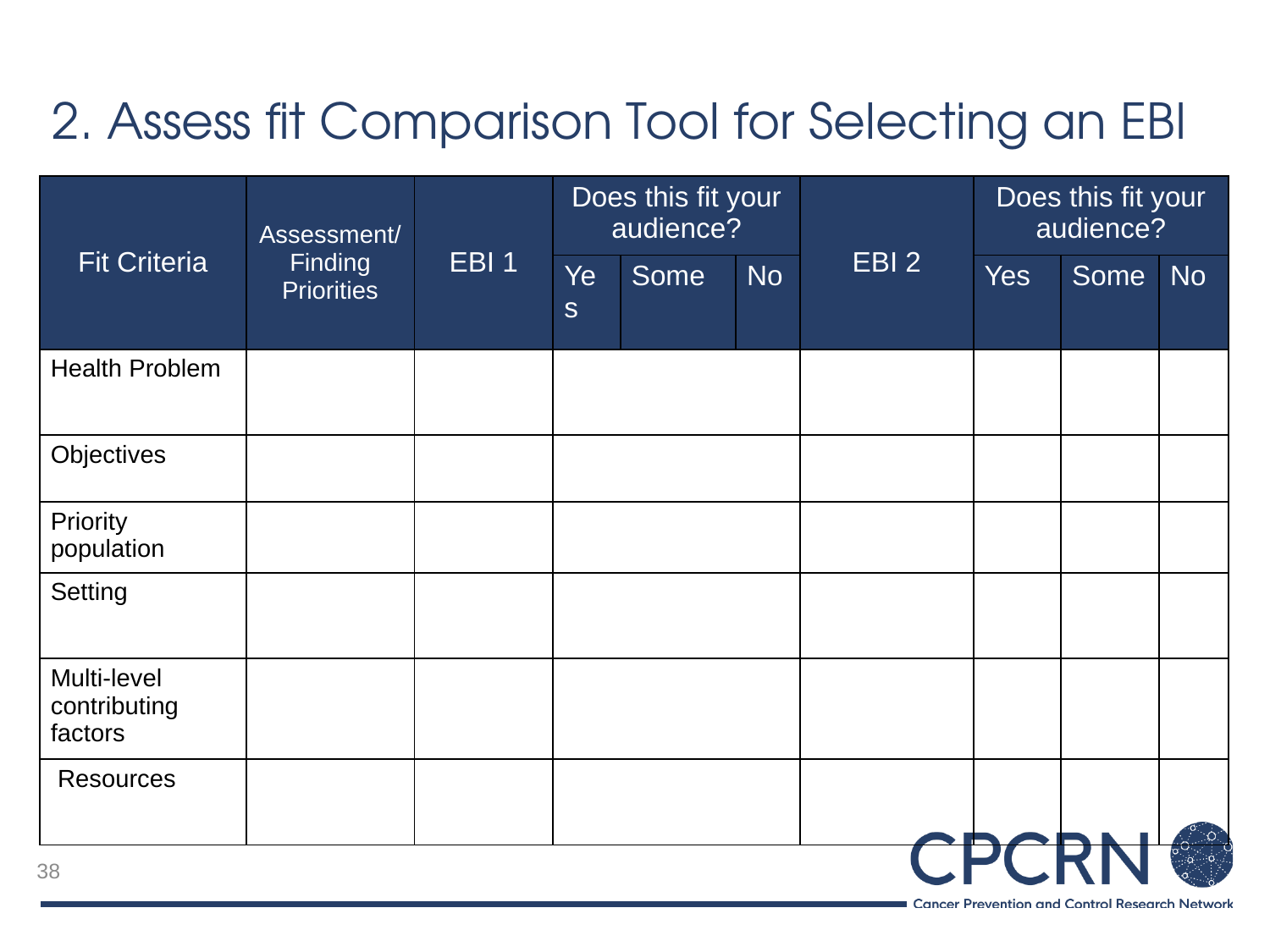

2. Assess fit Comparison Tool for Selecting an EBI
| Fit Criteria | Assessment/Finding Priorities | EBI 1 | Does this fit your audience? |  |  | EBI 2 | Does this fit your audience? |  |  |
| --- | --- | --- | --- | --- | --- | --- | --- | --- | --- |
|  |  |  | Yes | Some | No |  | Yes | Some | No |
| Health Problem |  |  |  |  |  |  |  |  |  |
| Objectives |  |  |  |  |  |  |  |  |  |
| Priority population |  |  |  |  |  |  |  |  |  |
| Setting |  |  |  |  |  |  |  |  |  |
| Multi-level contributing factors |  |  |  |  |  |  |  |  |  |
| Resources |  |  |  |  |  |  |  |  |  |
38